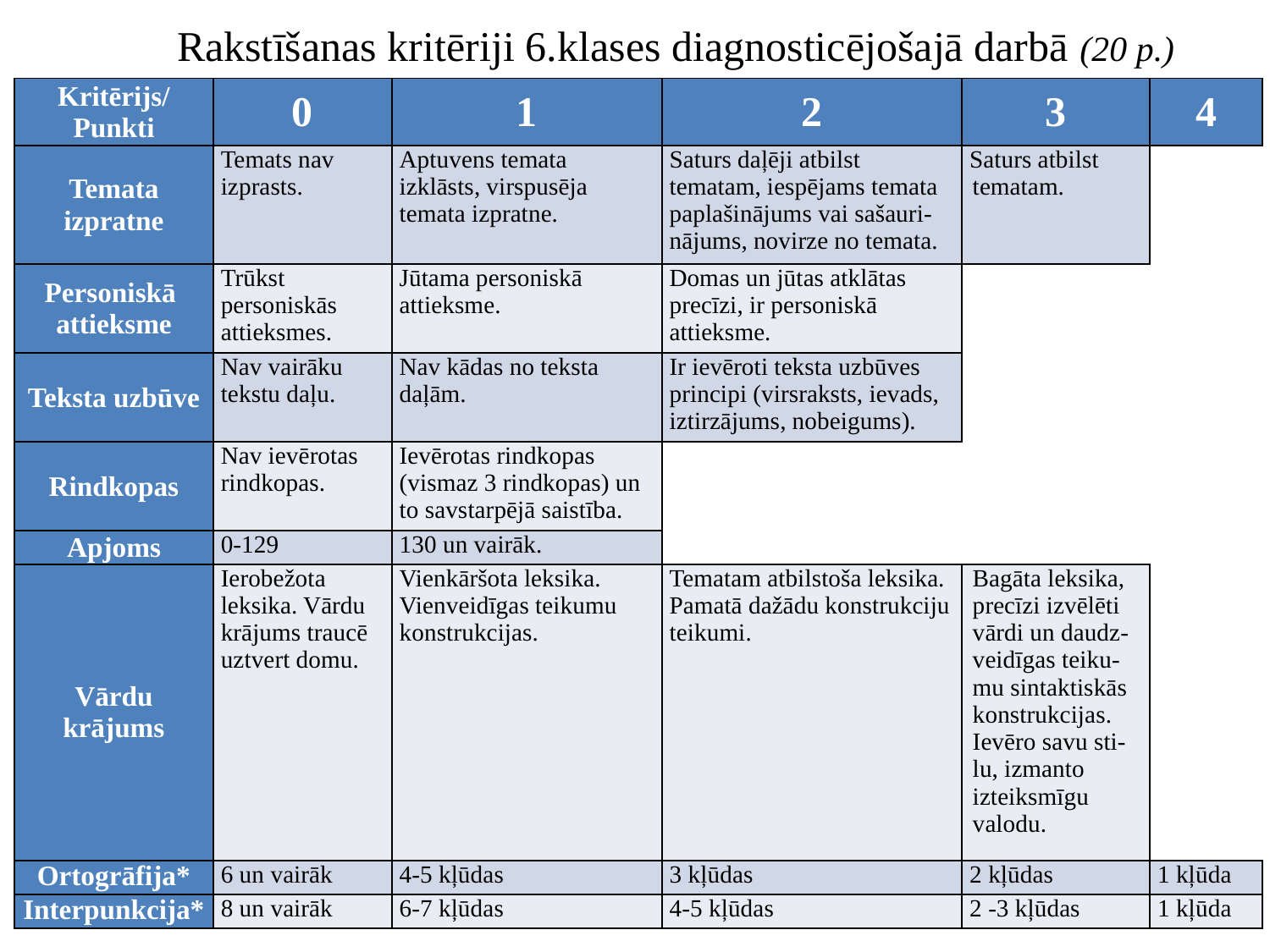

Rakstīšanas kritēriji 6.klases diagnosticējošajā darbā (20 p.)
| Kritērijs/ Punkti | 0 | 1 | 2 | 3 | 4 |
| --- | --- | --- | --- | --- | --- |
| Temata izpratne | Temats nav izprasts. | Aptuvens temata izklāsts, virspusēja temata izpratne. | Saturs daļēji atbilst tematam, iespējams temata paplašinājums vai sašauri- nājums, novirze no temata. | Saturs atbilst tematam. |  |
| Personiskā attieksme | Trūkst personiskās attieksmes. | Jūtama personiskā attieksme. | Domas un jūtas atklātas precīzi, ir personiskā attieksme. |  |  |
| Teksta uzbūve | Nav vairāku tekstu daļu. | Nav kādas no teksta daļām. | Ir ievēroti teksta uzbūves principi (virsraksts, ievads, iztirzājums, nobeigums). |  |  |
| Rindkopas | Nav ievērotas rindkopas. | Ievērotas rindkopas (vismaz 3 rindkopas) un to savstarpējā saistība. |  |  |  |
| Apjoms | 0-129 | 130 un vairāk. |  |  |  |
| Vārdu krājums | Ierobežota leksika. Vārdu krājums traucē uztvert domu. | Vienkāršota leksika. Vienveidīgas teikumu konstrukcijas. | Tematam atbilstoša leksika. Pamatā dažādu konstrukciju teikumi. | Bagāta leksika, precīzi izvēlēti vārdi un daudz-veidīgas teiku-mu sintaktiskās konstrukcijas. Ievēro savu sti-lu, izmanto izteiksmīgu valodu. |  |
| Ortogrāfija\* | 6 un vairāk | 4-5 kļūdas | 3 kļūdas | 2 kļūdas | 1 kļūda |
| Interpunkcija\* | 8 un vairāk | 6-7 kļūdas | 4-5 kļūdas | 2 -3 kļūdas | 1 kļūda |